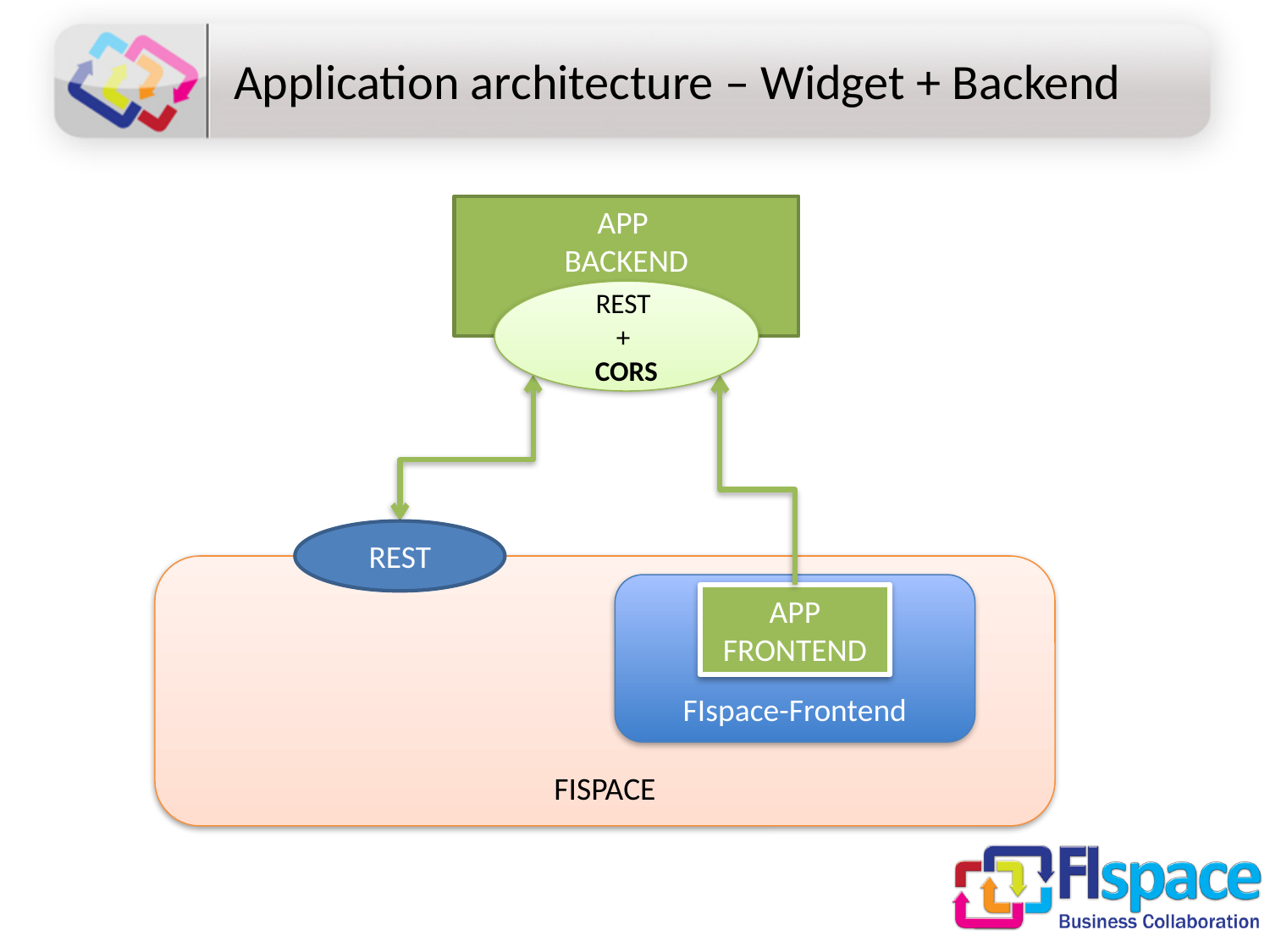

# Application architecture – Widget + Backend
APP
BACKEND
REST
+
CORS
REST
FISPACE
FIspace-Frontend
APP FRONTEND